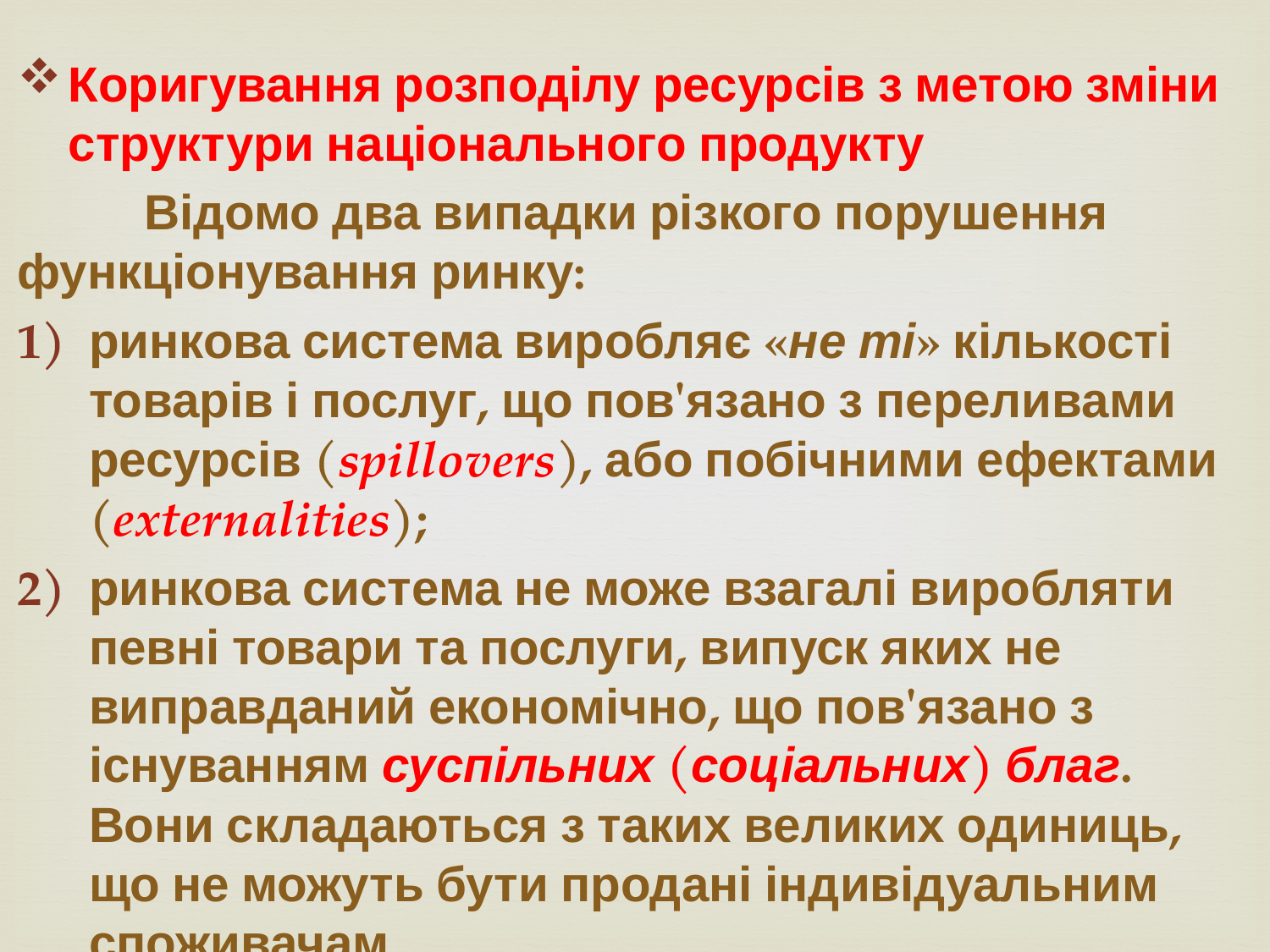

Коригування розподілу ресурсів з метою зміни структури національного продукту
	Відомо два випадки різкого порушення функціонування ринку:
ринкова система виробляє «не ті» кількості товарів і послуг, що пов'язано з переливами ресурсів (spillovers), або побічними ефектами (externalities);
ринкова система не може взагалі виробляти певні товари та послуги, випуск яких не виправданий економічно, що пов'язано з існуванням суспільних (соціальних) благ. Вони складаються з таких великих одиниць, що не можуть бути продані індивідуальним споживачам.